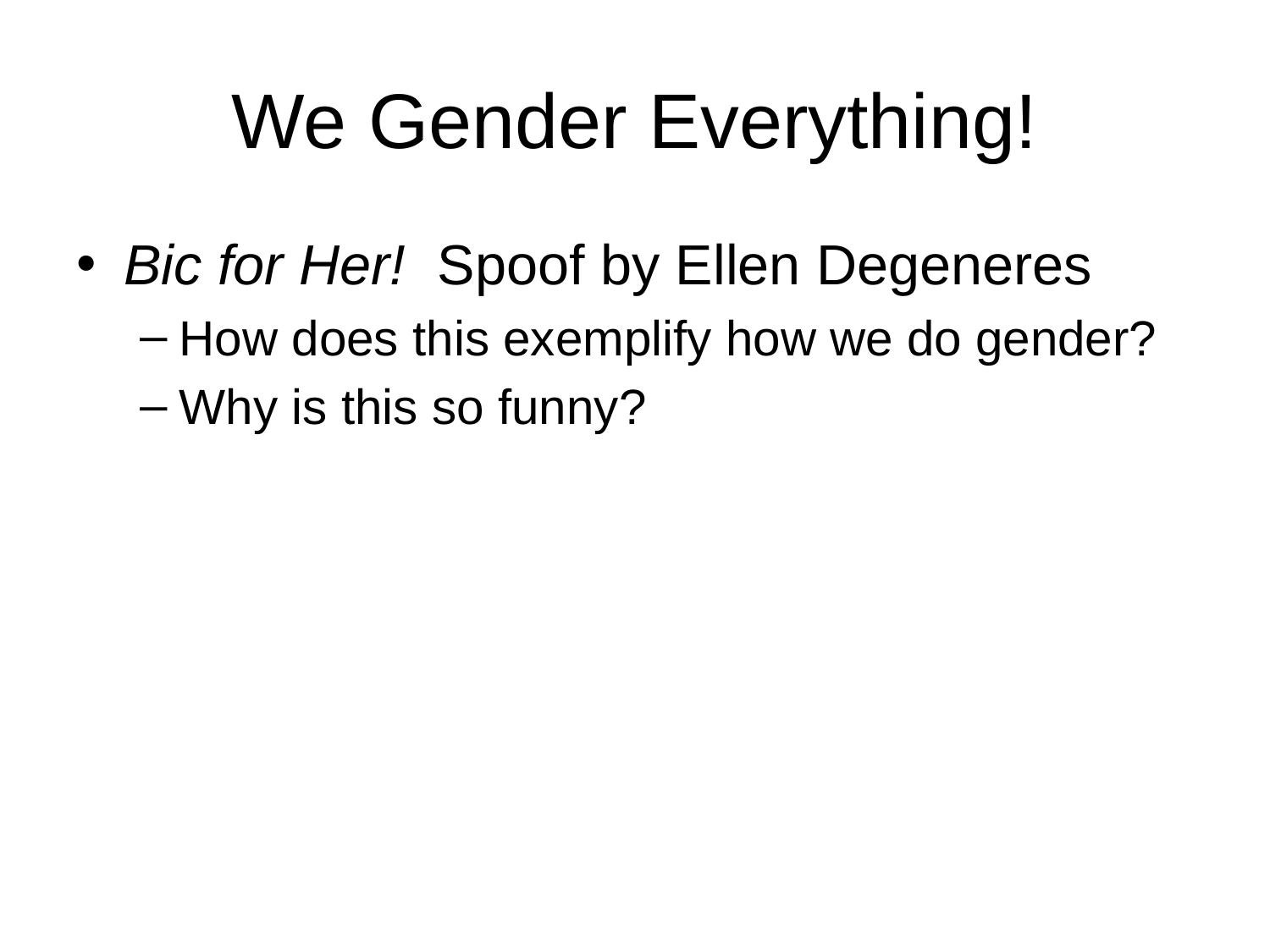

# We Gender Everything!
Bic for Her!  Spoof by Ellen Degeneres
How does this exemplify how we do gender?
Why is this so funny?